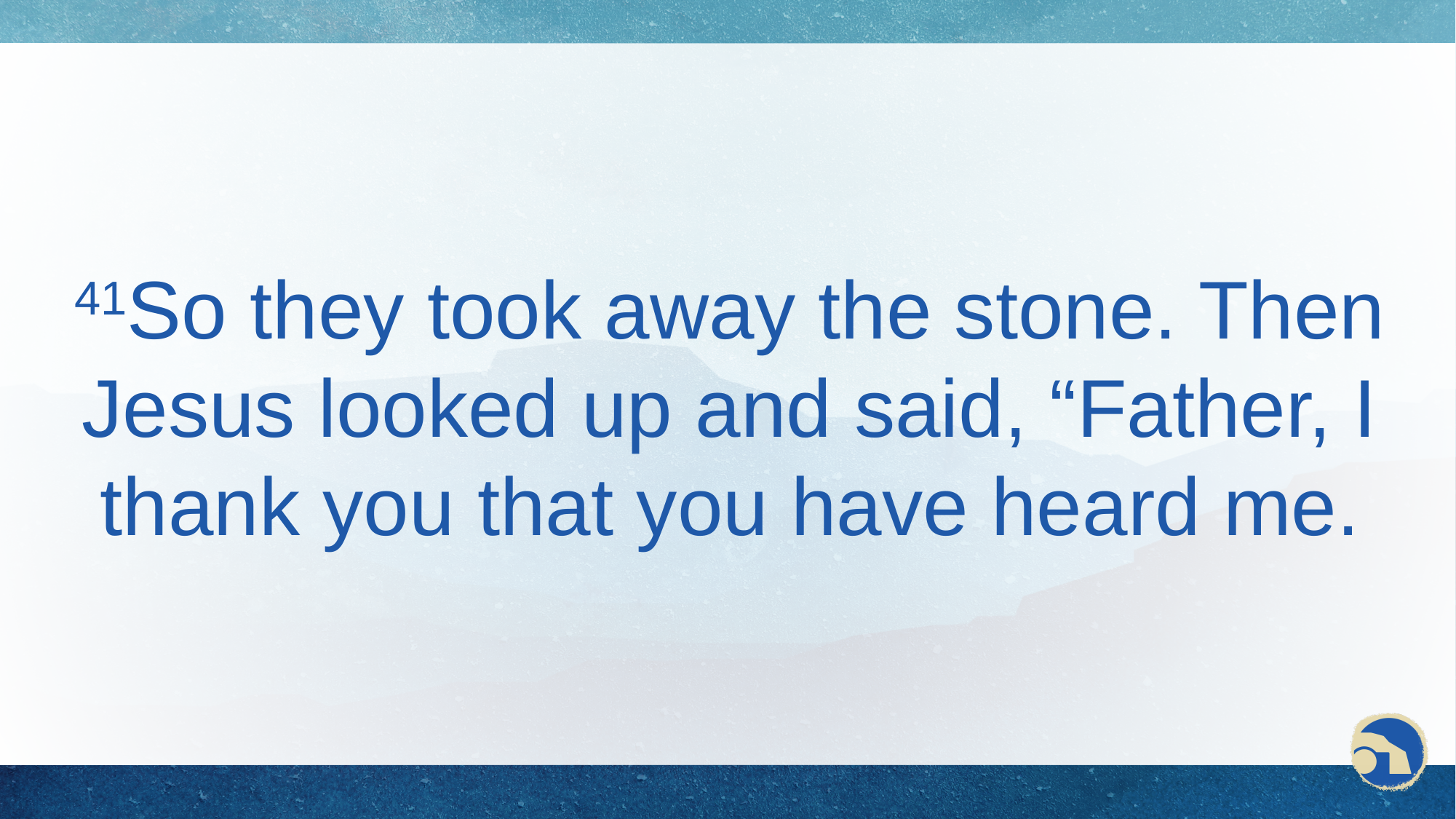

# 41So they took away the stone. Then Jesus looked up and said, “Father, I thank you that you have heard me.